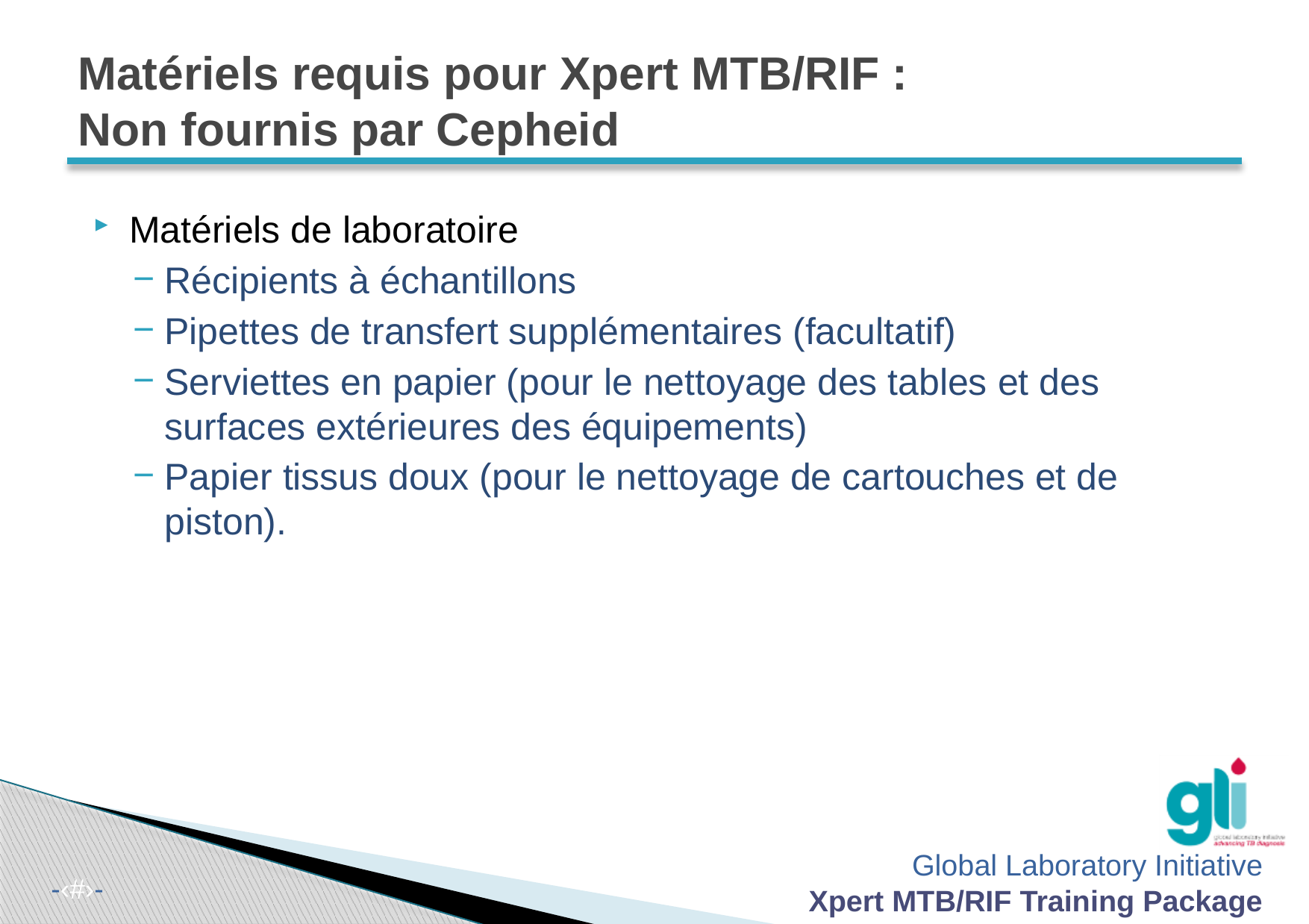

# Matériels requis pour Xpert MTB/RIF : Non fournis par Cepheid
Matériels de laboratoire
Récipients à échantillons
Pipettes de transfert supplémentaires (facultatif)
Serviettes en papier (pour le nettoyage des tables et des surfaces extérieures des équipements)
Papier tissus doux (pour le nettoyage de cartouches et de piston).